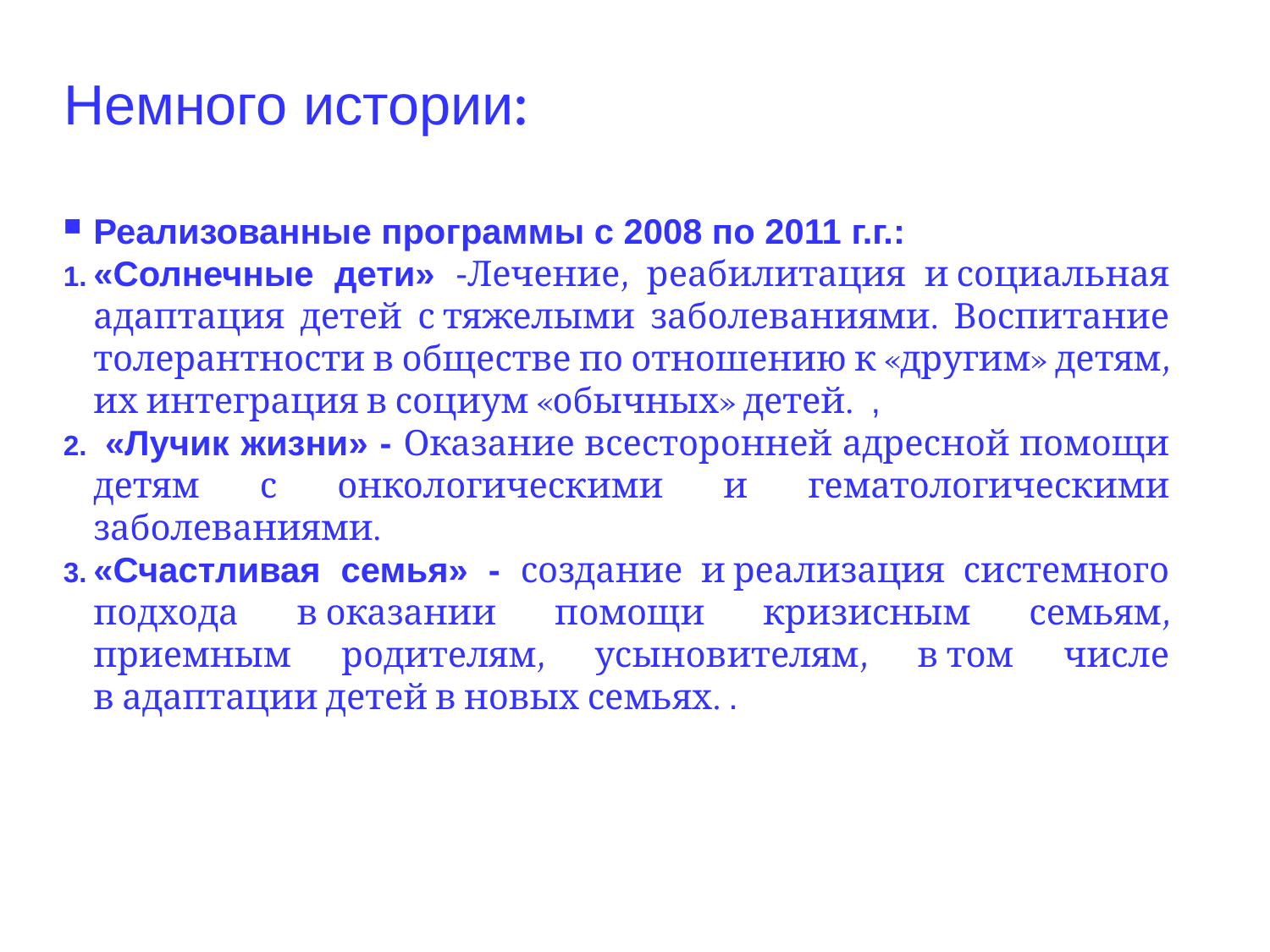

Немного истории:
Реализованные программы с 2008 по 2011 г.г.:
«Солнечные дети» -Лечение, реабилитация и социальная адаптация детей с тяжелыми заболеваниями. Воспитание толерантности в обществе по отношению к «другим» детям, их интеграция в социум «обычных» детей.  ,
 «Лучик жизни» - Оказание всесторонней адресной помощи детям с онкологическими и гематологическими заболеваниями.
«Счастливая семья» - создание и реализация системного подхода в оказании помощи кризисным семьям, приемным родителям, усыновителям, в том числе в адаптации детей в новых семьях. .